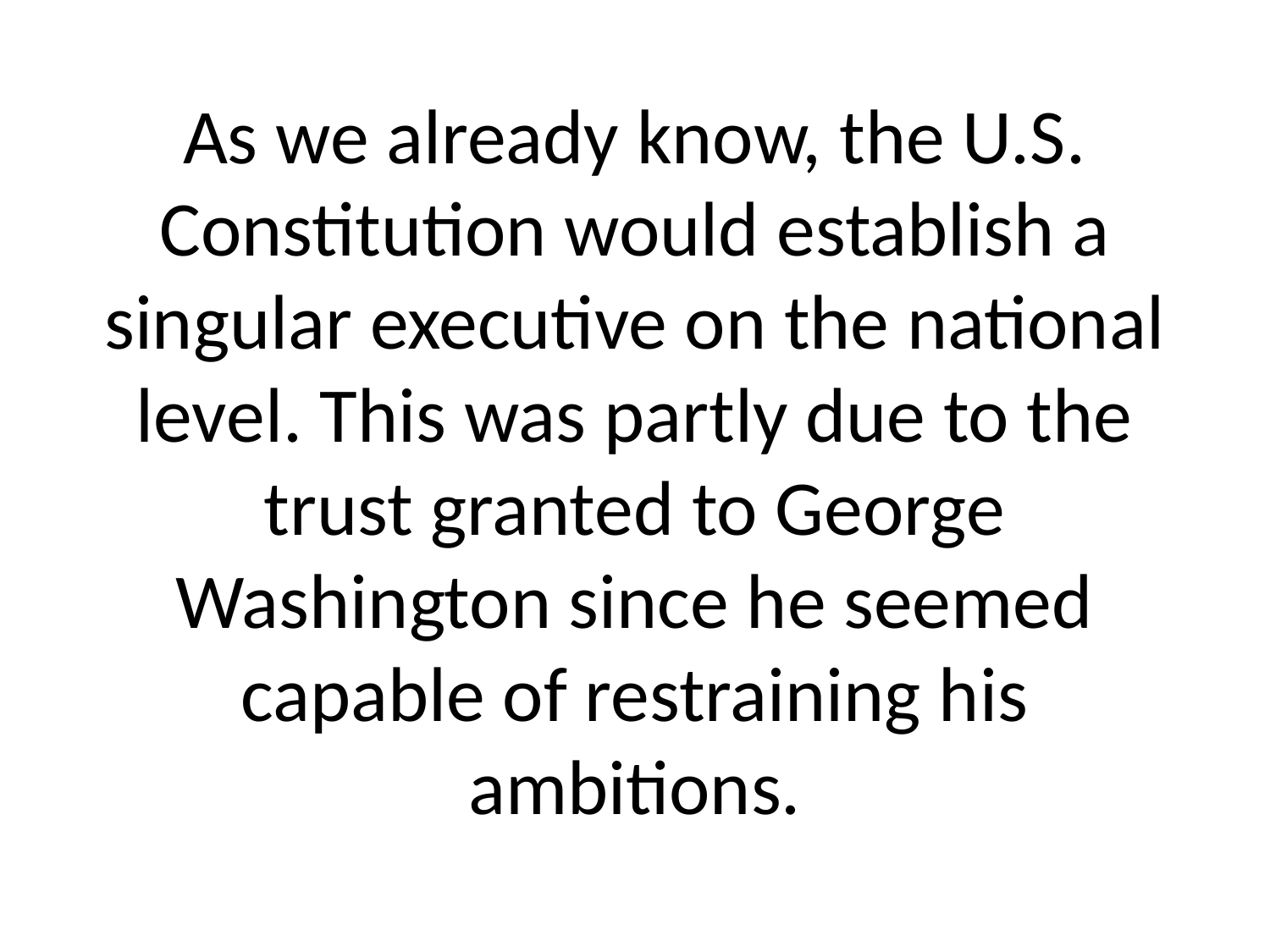

# As we already know, the U.S. Constitution would establish a singular executive on the national level. This was partly due to the trust granted to George Washington since he seemed capable of restraining his ambitions.